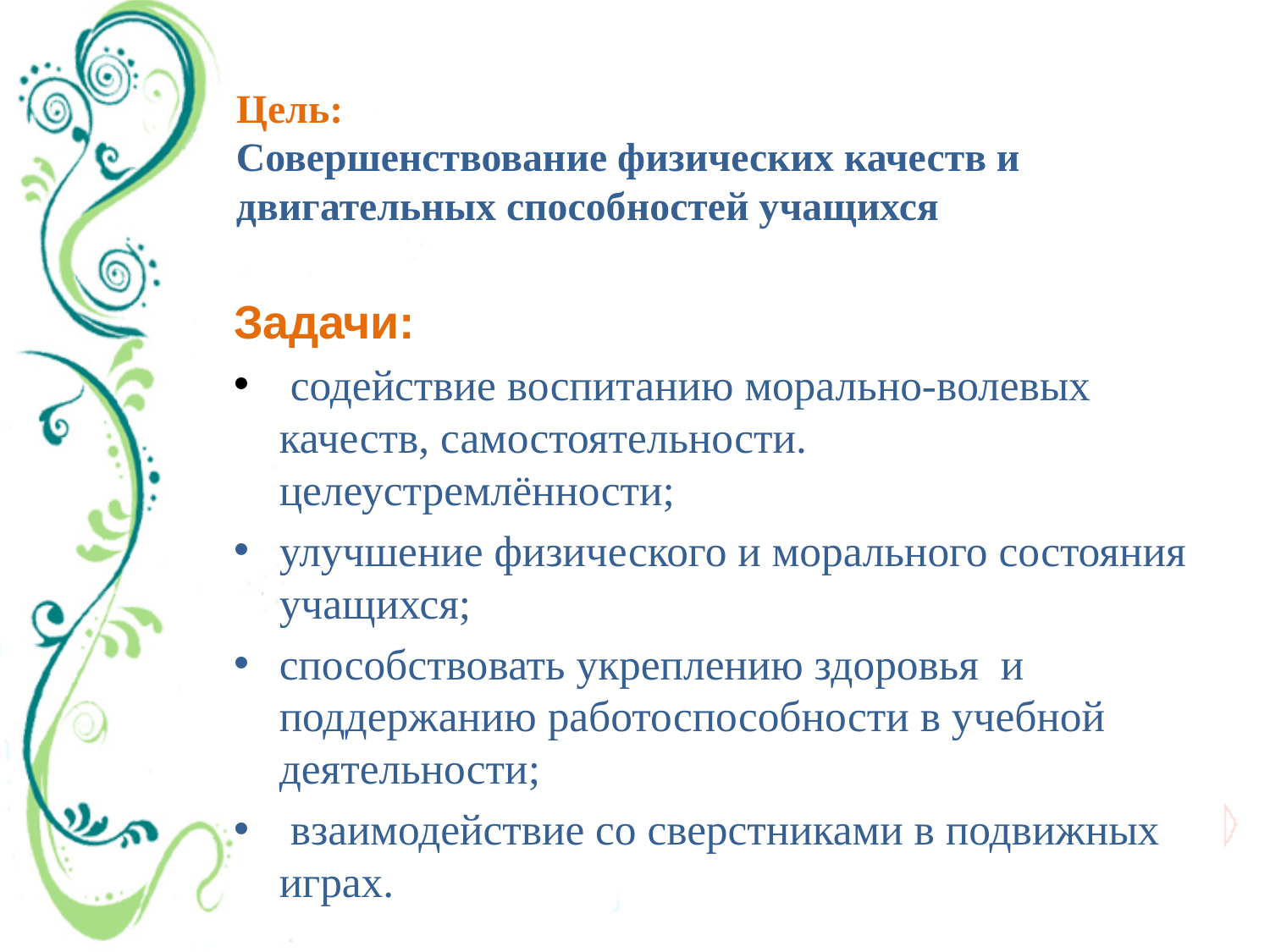

# Цель: Совершенствование физических качеств и двигательных способностей учащихся
Задачи:
 содействие воспитанию морально-волевых качеств, самостоятельности. целеустремлённости;
улучшение физического и морального состояния учащихся;
способствовать укреплению здоровья  и поддержанию работоспособности в учебной деятельности;
 взаимодействие со сверстниками в подвижных играх.